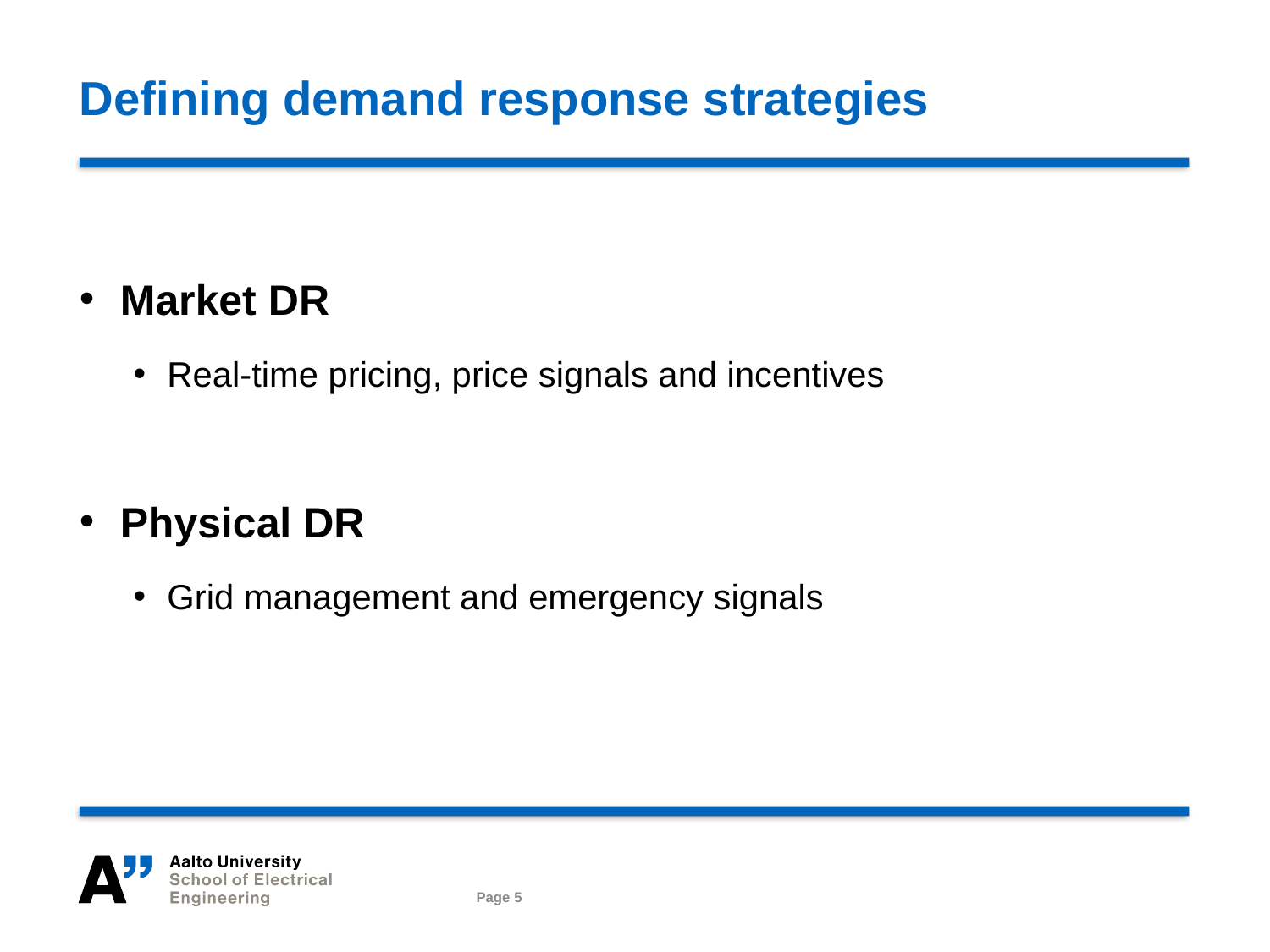

# Defining demand response strategies
Market DR
Real-time pricing, price signals and incentives

Physical DR
Grid management and emergency signals

Page 5